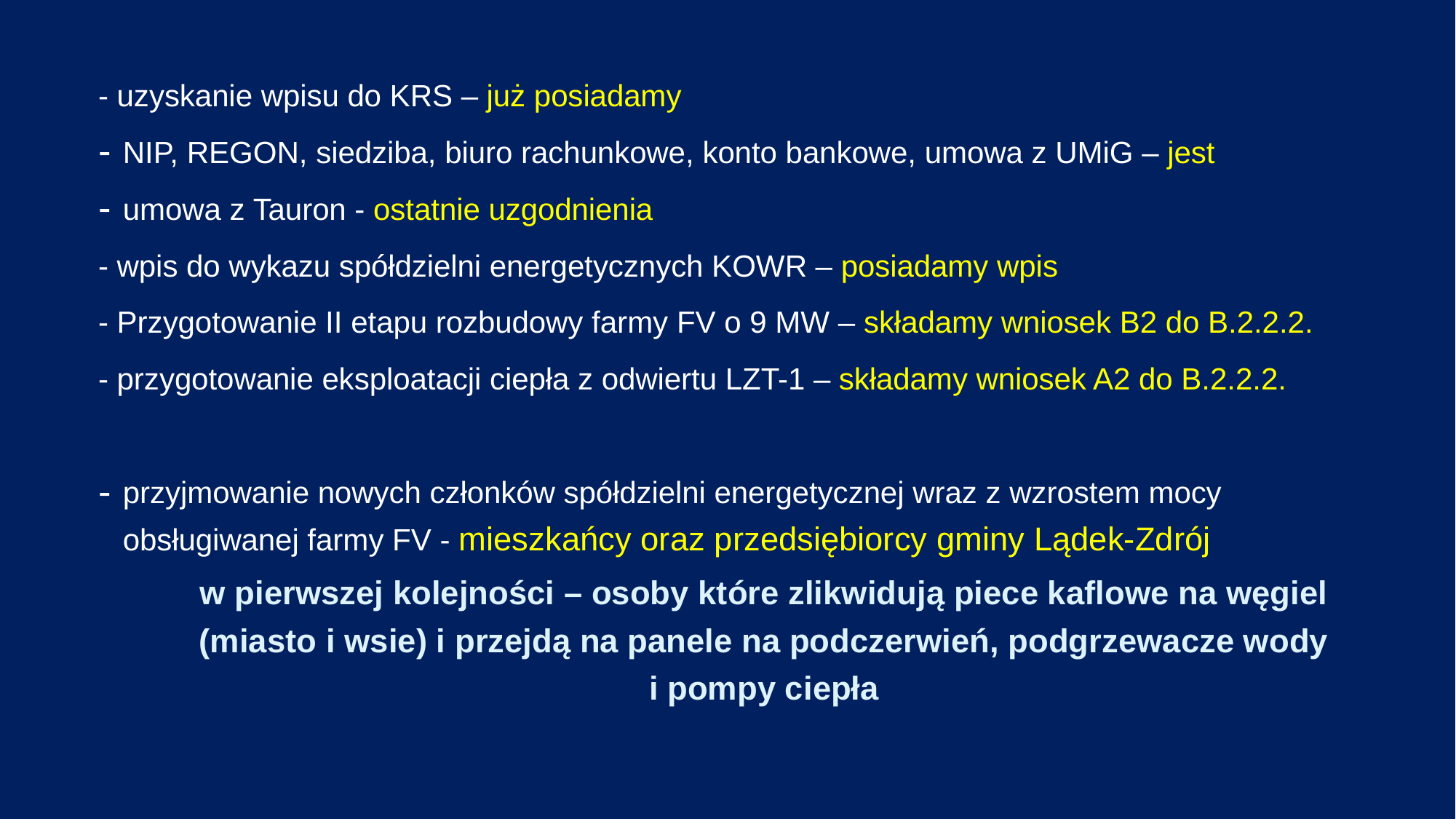

- uzyskanie wpisu do KRS – już posiadamy
NIP, REGON, siedziba, biuro rachunkowe, konto bankowe, umowa z UMiG – jest
umowa z Tauron - ostatnie uzgodnienia
- wpis do wykazu spółdzielni energetycznych KOWR – posiadamy wpis
- Przygotowanie II etapu rozbudowy farmy FV o 9 MW – składamy wniosek B2 do B.2.2.2.
- przygotowanie eksploatacji ciepła z odwiertu LZT-1 – składamy wniosek A2 do B.2.2.2.

przyjmowanie nowych członków spółdzielni energetycznej wraz z wzrostem mocy obsługiwanej farmy FV - mieszkańcy oraz przedsiębiorcy gminy Lądek-Zdrój
w pierwszej kolejności – osoby które zlikwidują piece kaflowe na węgiel (miasto i wsie) i przejdą na panele na podczerwień, podgrzewacze wody i pompy ciepła